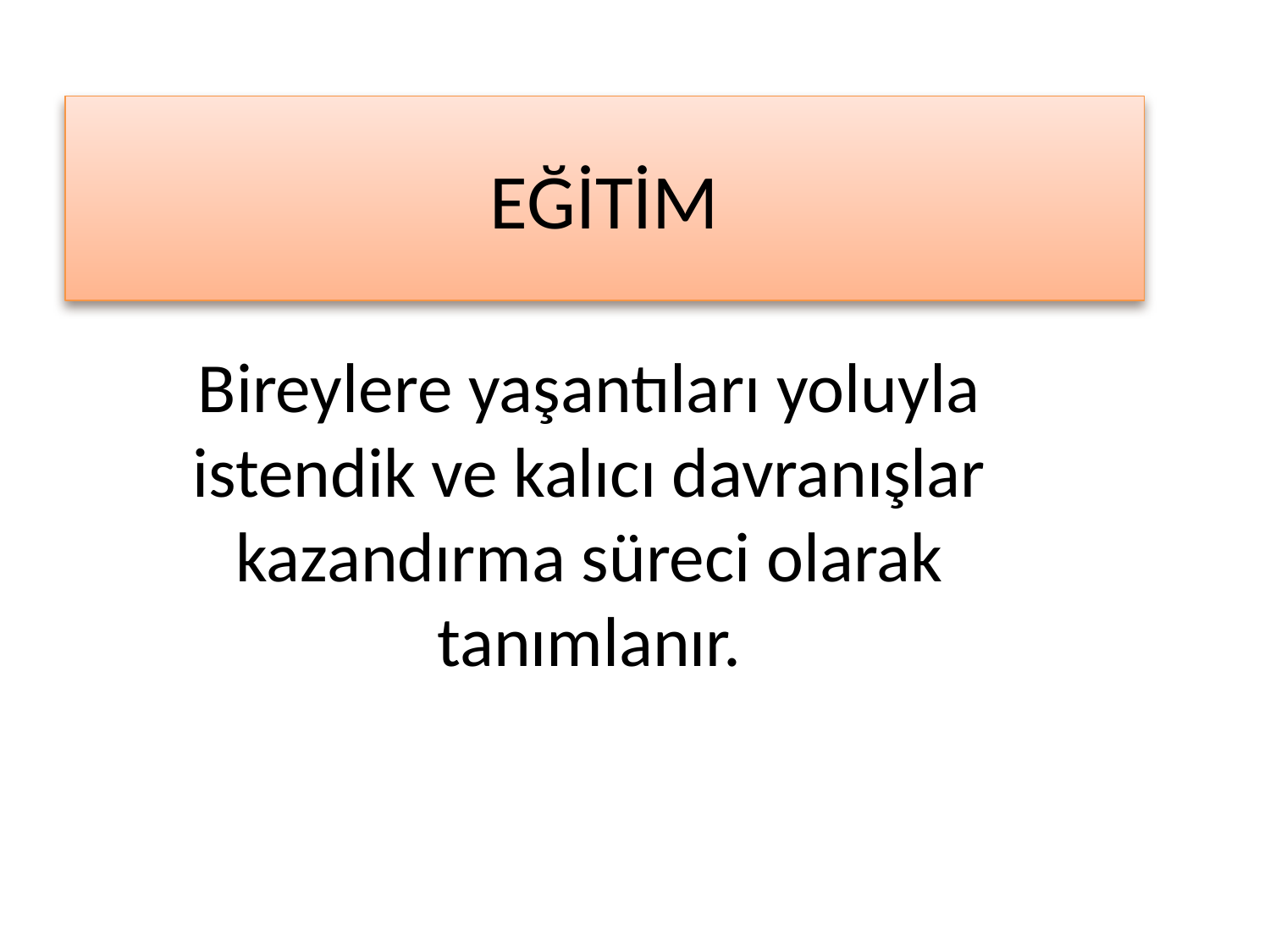

# EĞİTİM
Bireylere yaşantıları yoluyla istendik ve kalıcı davranışlar kazandırma süreci olarak tanımlanır.